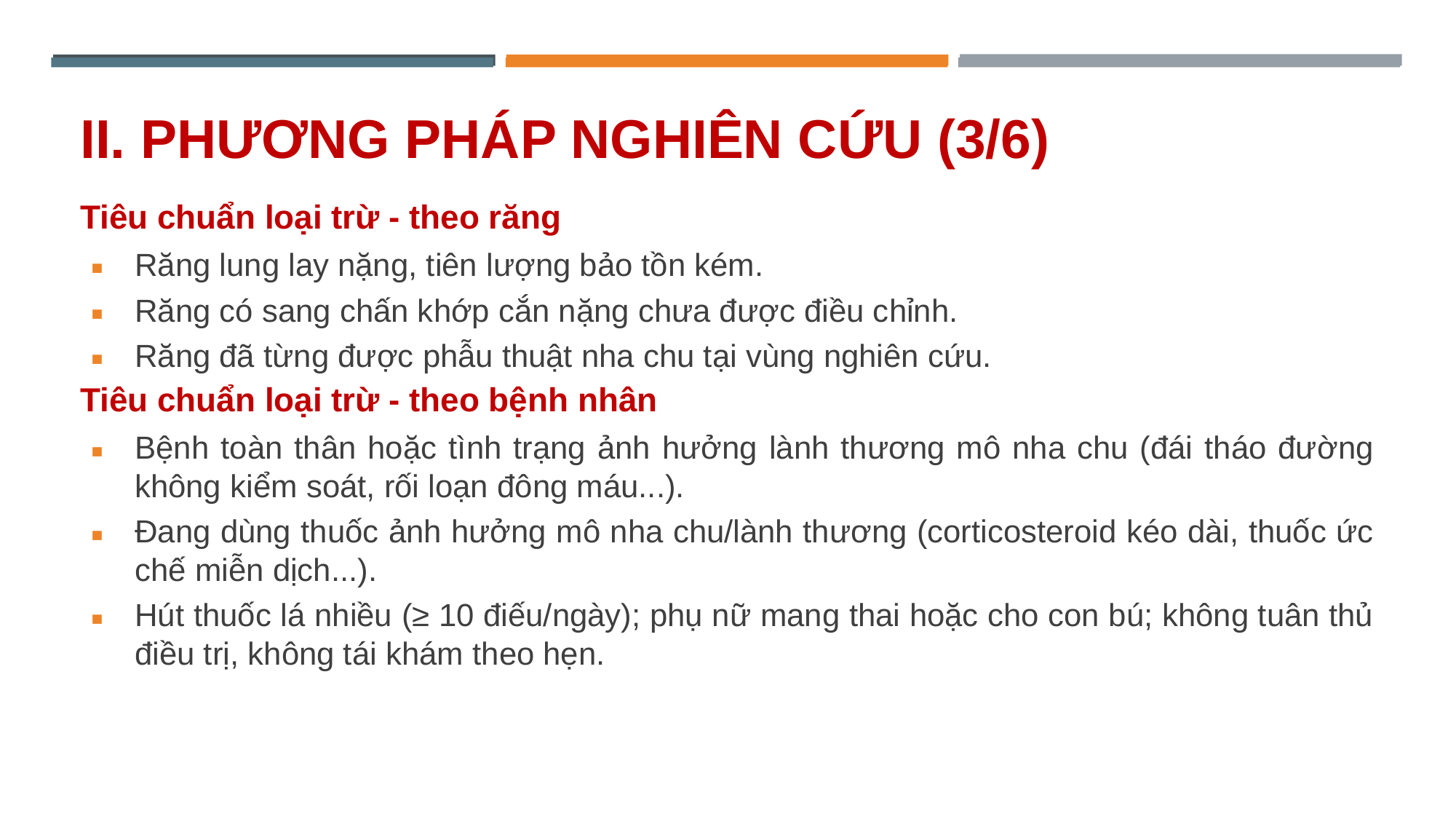

# II. PHƯƠNG PHÁP NGHIÊN CỨU (3/6)
Tiêu chuẩn loại trừ - theo răng
Răng lung lay nặng, tiên lượng bảo tồn kém.
Răng có sang chấn khớp cắn nặng chưa được điều chỉnh.
Răng đã từng được phẫu thuật nha chu tại vùng nghiên cứu.
Tiêu chuẩn loại trừ - theo bệnh nhân
Bệnh toàn thân hoặc tình trạng ảnh hưởng lành thương mô nha chu (đái tháo đường không kiểm soát, rối loạn đông máu...).
Đang dùng thuốc ảnh hưởng mô nha chu/lành thương (corticosteroid kéo dài, thuốc ức chế miễn dịch...).
Hút thuốc lá nhiều (≥ 10 điếu/ngày); phụ nữ mang thai hoặc cho con bú; không tuân thủ điều trị, không tái khám theo hẹn.